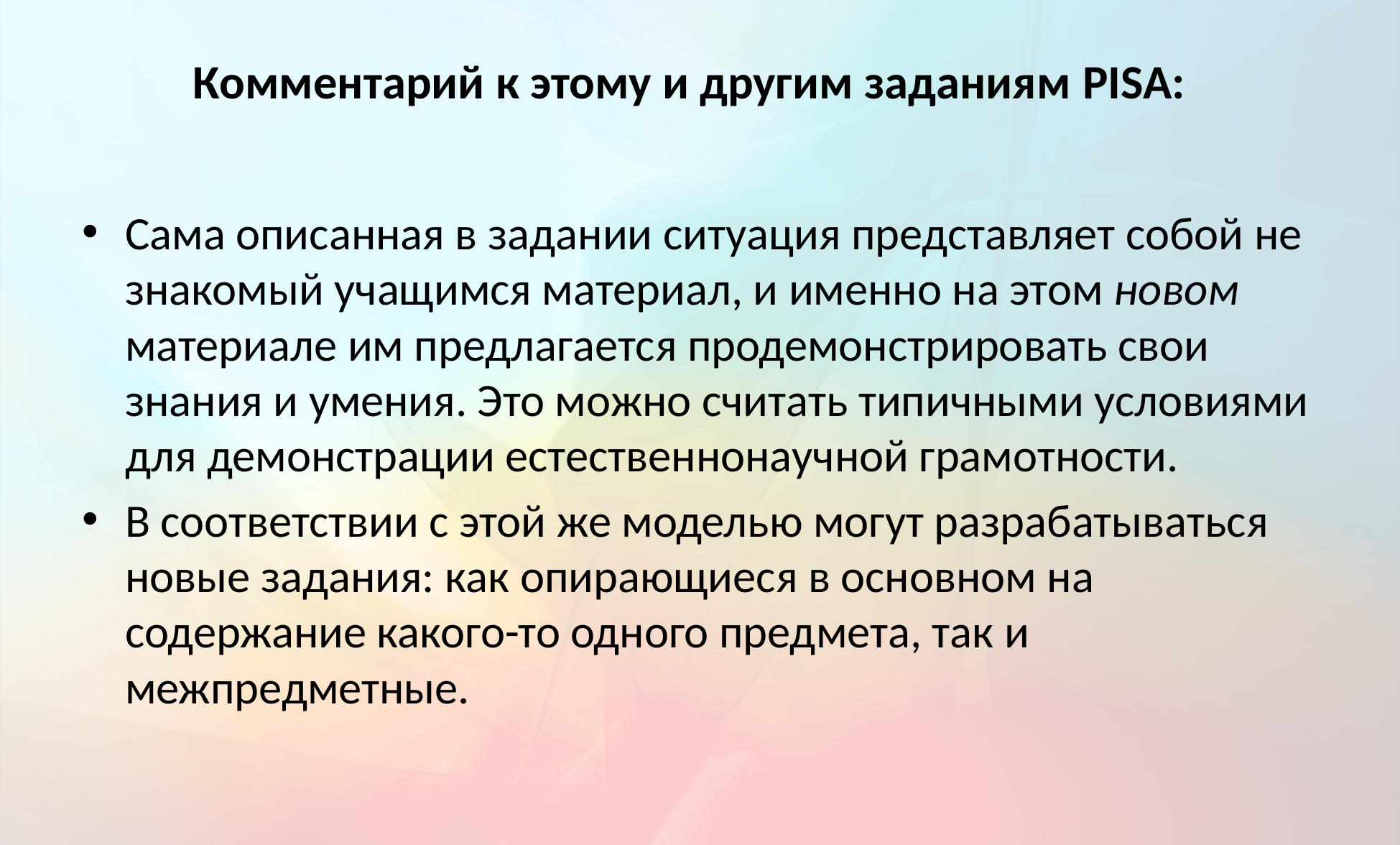

# Комментарий к этому и другим заданиям PISA:
Сама описанная в задании ситуация представляет собой не знакомый учащимся материал, и именно на этом новом материале им предлагается продемонстрировать свои знания и умения. Это можно считать типичными условиями для демонстрации естественнонаучной грамотности.
В соответствии с этой же моделью могут разрабатываться новые задания: как опирающиеся в основном на содержание какого-то одного предмета, так и межпредметные.